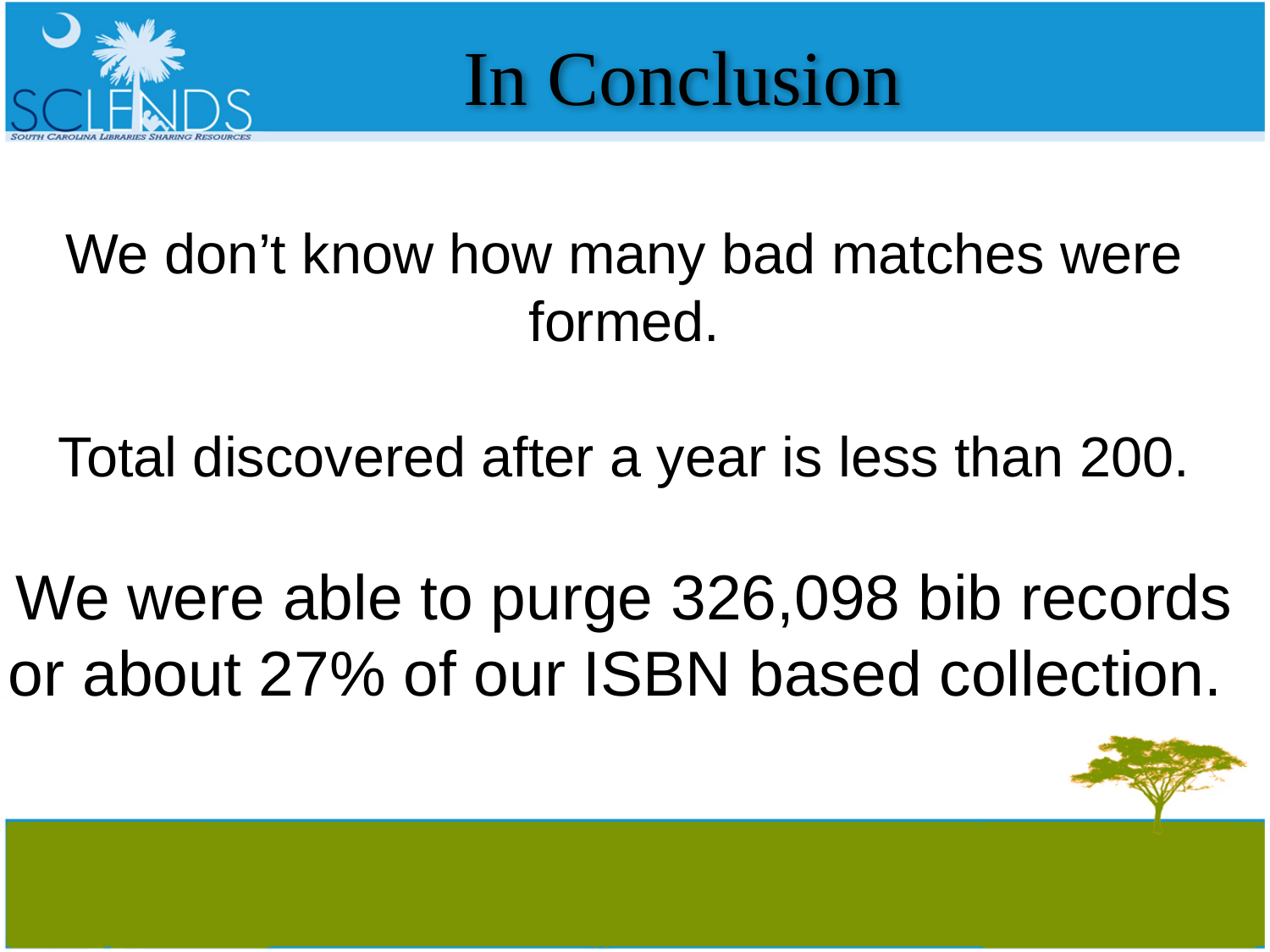

# In Conclusion
We don’t know how many bad matches were formed.

Total discovered after a year is less than 200.

We were able to purge 326,098 bib records or about 27% of our ISBN based collection.